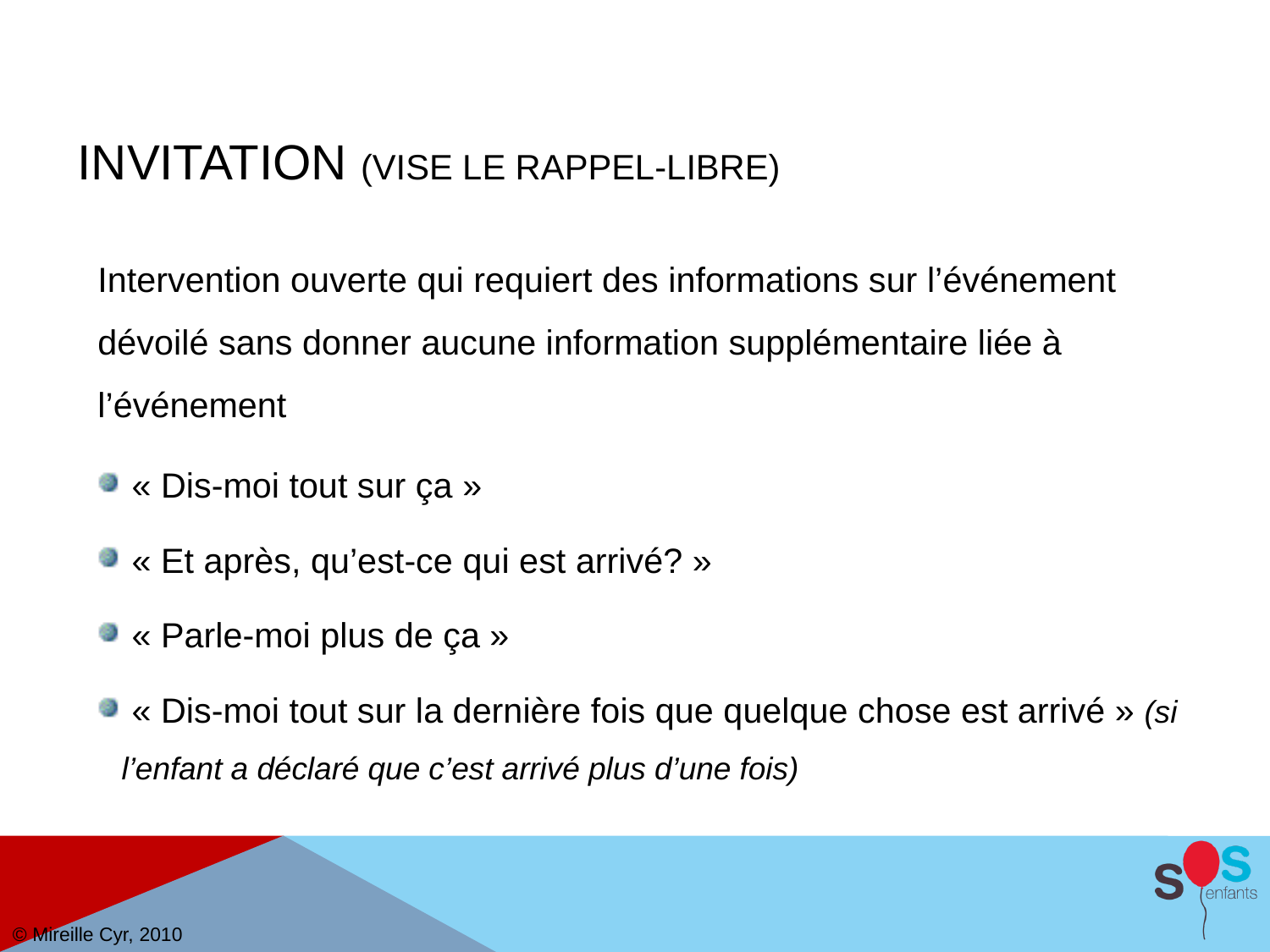

# Invitation (vise le rappel-libre)
Intervention ouverte qui requiert des informations sur l’événement dévoilé sans donner aucune information supplémentaire liée à l’événement
 « Dis-moi tout sur ça »
 « Et après, qu’est-ce qui est arrivé? »
 « Parle-moi plus de ça »
 « Dis-moi tout sur la dernière fois que quelque chose est arrivé » (si l’enfant a déclaré que c’est arrivé plus d’une fois)
© Mireille Cyr, 2010